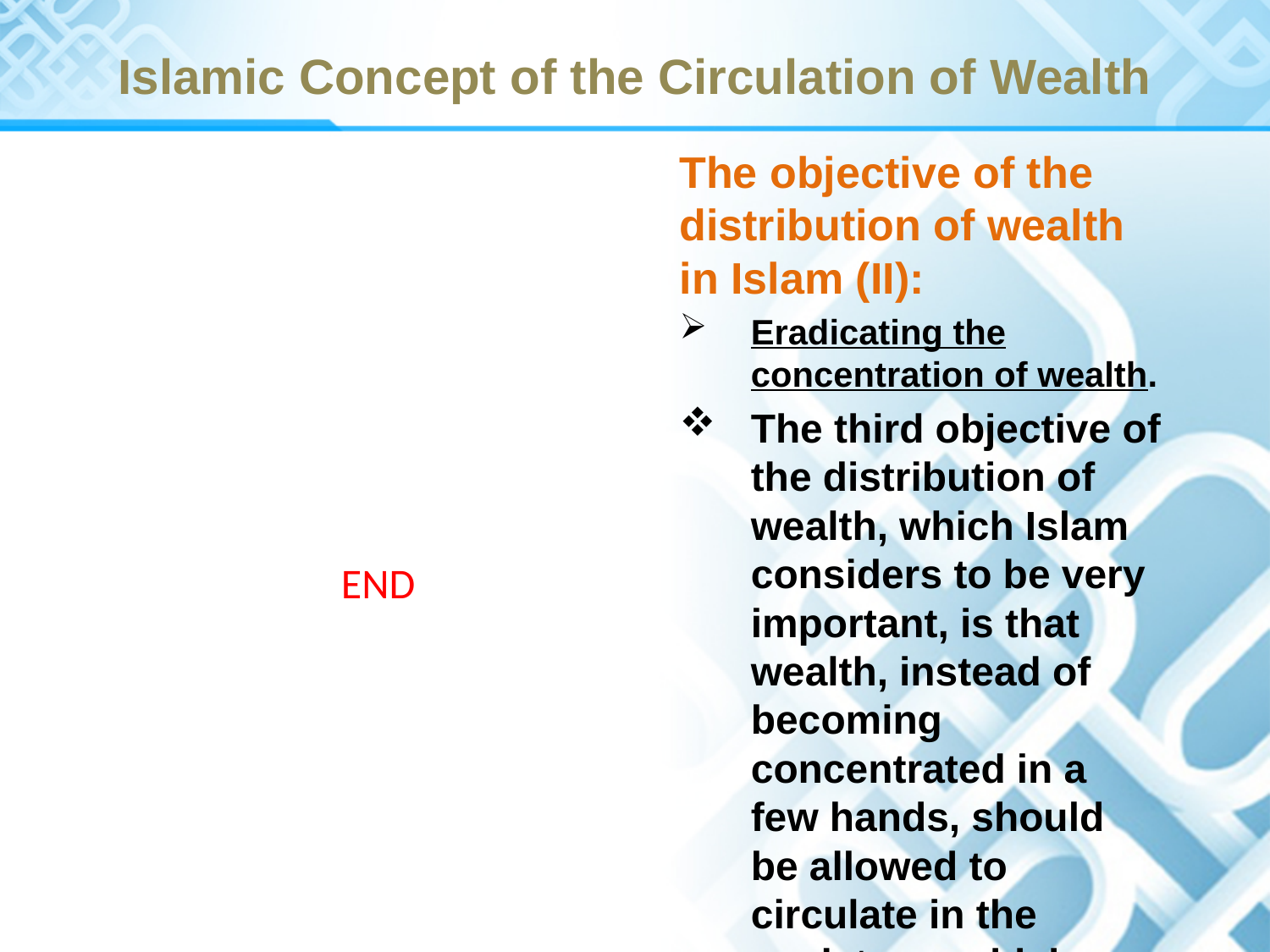

# Islamic Concept of the Circulation of Wealth
The objective of the distribution of wealth in Islam (II):
Eradicating the concentration of wealth.
The third objective of the distribution of wealth, which Islam considers to be very important, is that wealth, instead of becoming concentrated in a few hands, should be allowed to circulate in the society as widely as possible.
END